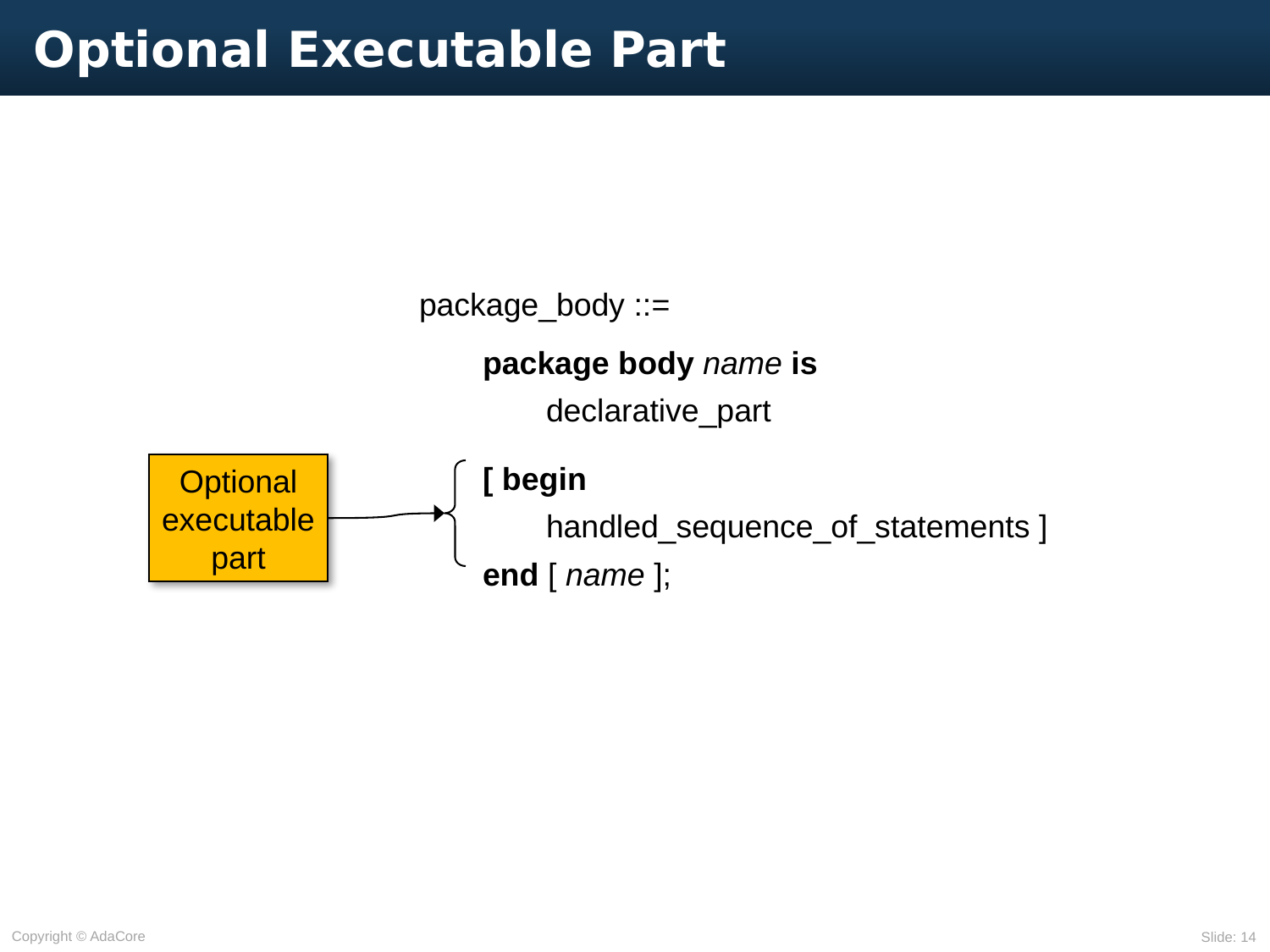

# Optional Executable Part
package_body ::=
package body name is
declarative_part
[ begin
handled_sequence_of_statements ]
end [ name ];
Optional
executable
part